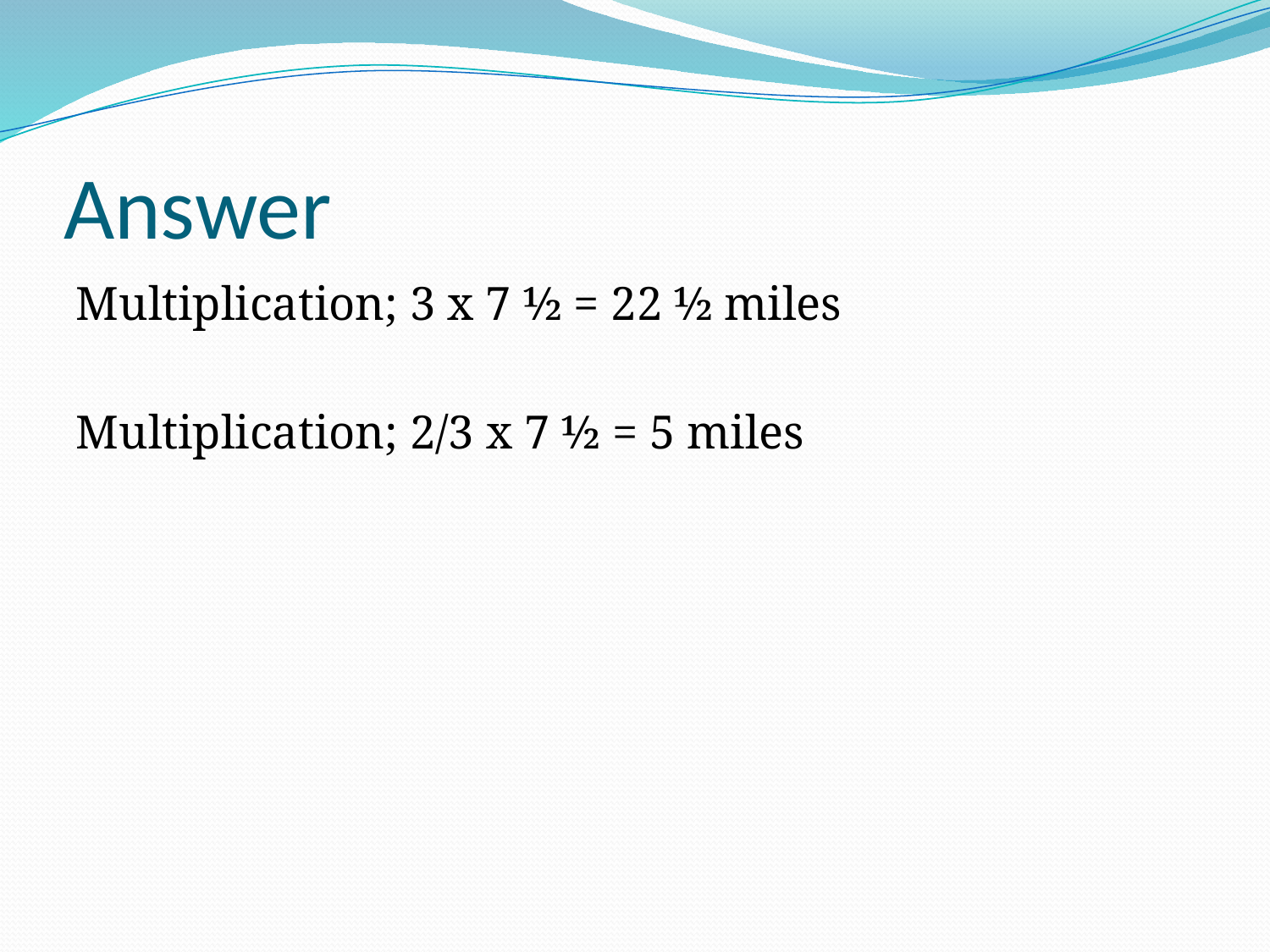

# Answer
Multiplication; 3 x 7 ½ = 22 ½ miles

Multiplication; 2/3 x 7 ½ = 5 miles